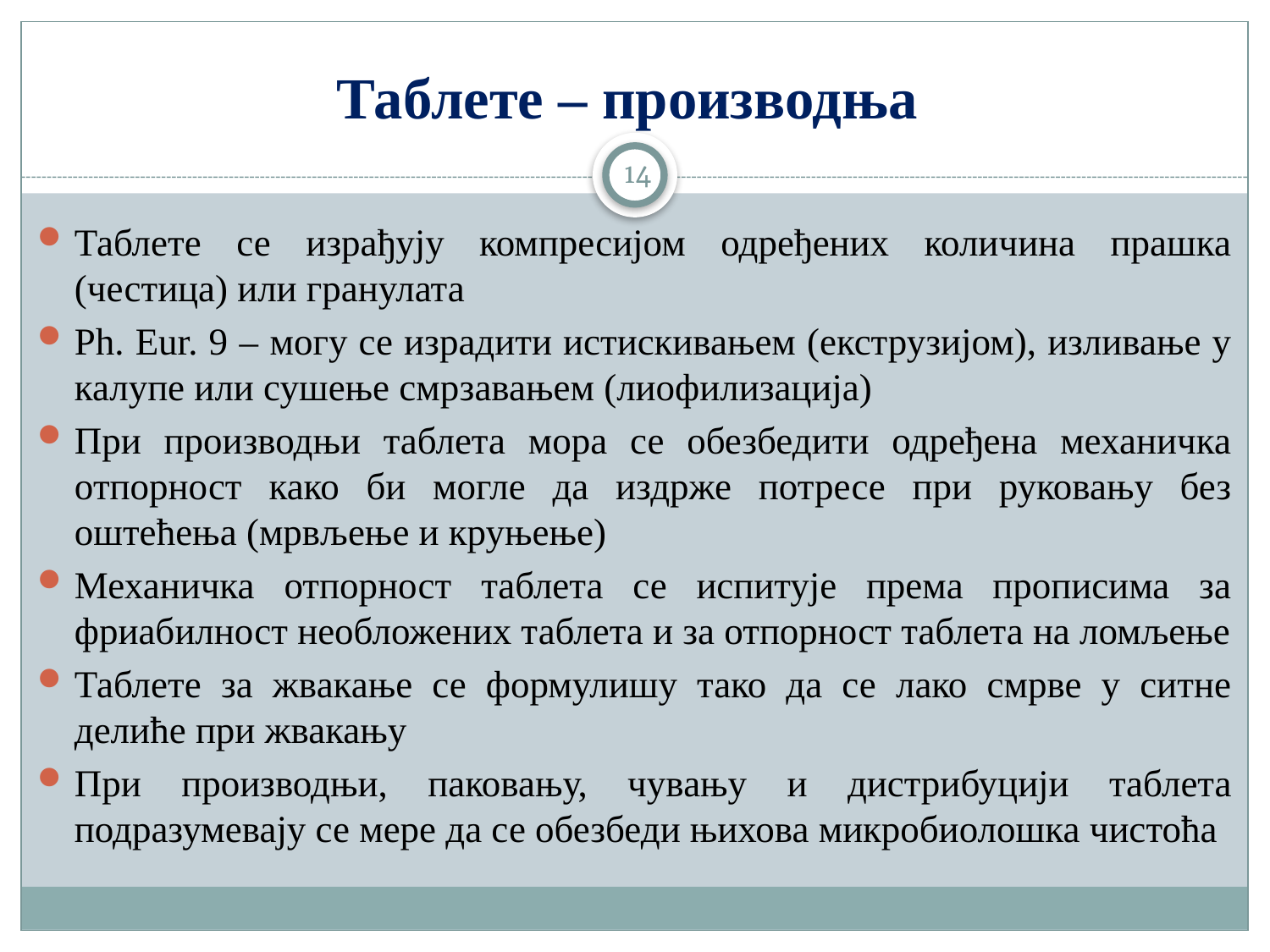

# Таблете – производња
14
Таблете се израђују компресијом одређених количина прашка (честица) или гранулата
Ph. Eur. 9 – могу се израдити истискивањем (екструзијом), изливање у калупе или сушење смрзавањем (лиофилизација)
При производњи таблета мора се обезбедити одређена механичка отпорност како би могле да издрже потресе при руковању без оштећења (мрвљење и круњење)
Механичка отпорност таблета се испитује према прописима за фриабилност необложених таблета и за отпорност таблета на ломљење
Таблете за жвакање се формулишу тако да се лако смрве у ситне делиће при жвакању
При производњи, паковању, чувању и дистрибуцији таблета подразумевају се мере да се обезбеди њихова микробиолошка чистоћа